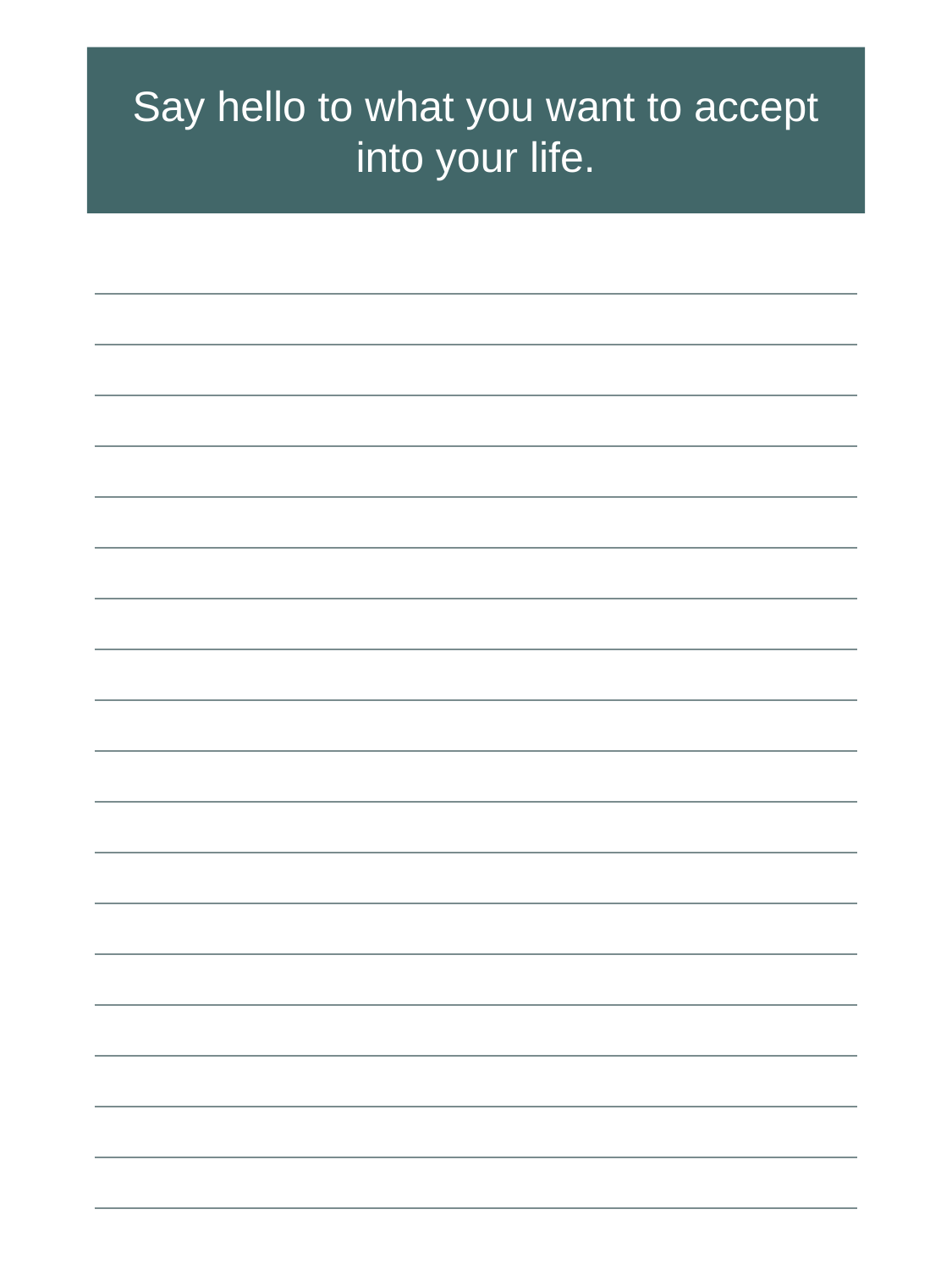

Say hello to what you want to accept into your life.
|  |
| --- |
|  |
|  |
|  |
|  |
|  |
|  |
|  |
|  |
|  |
|  |
|  |
|  |
|  |
|  |
|  |
|  |
|  |